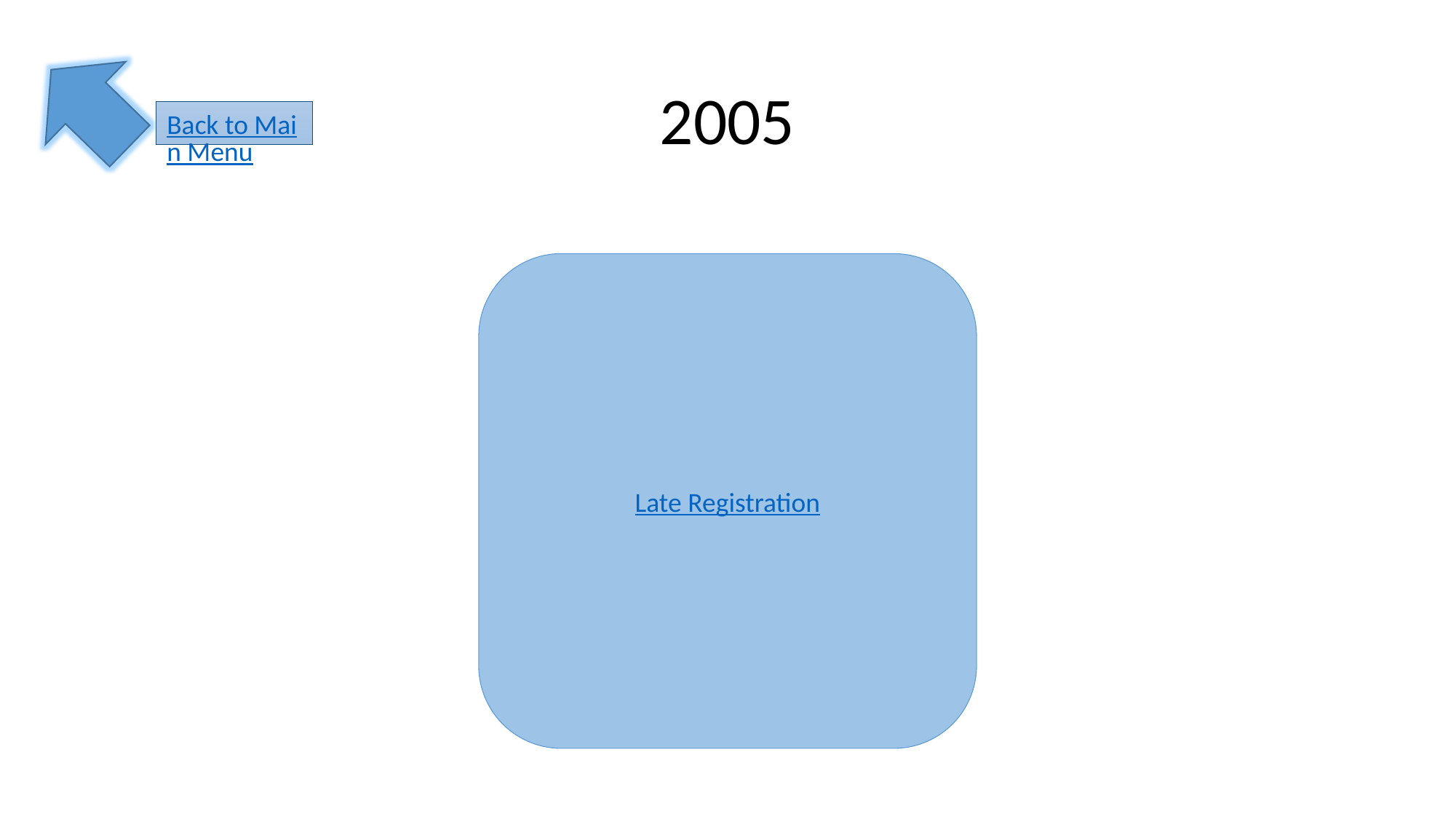

# 2005

Back to Main Menu
Late Registration